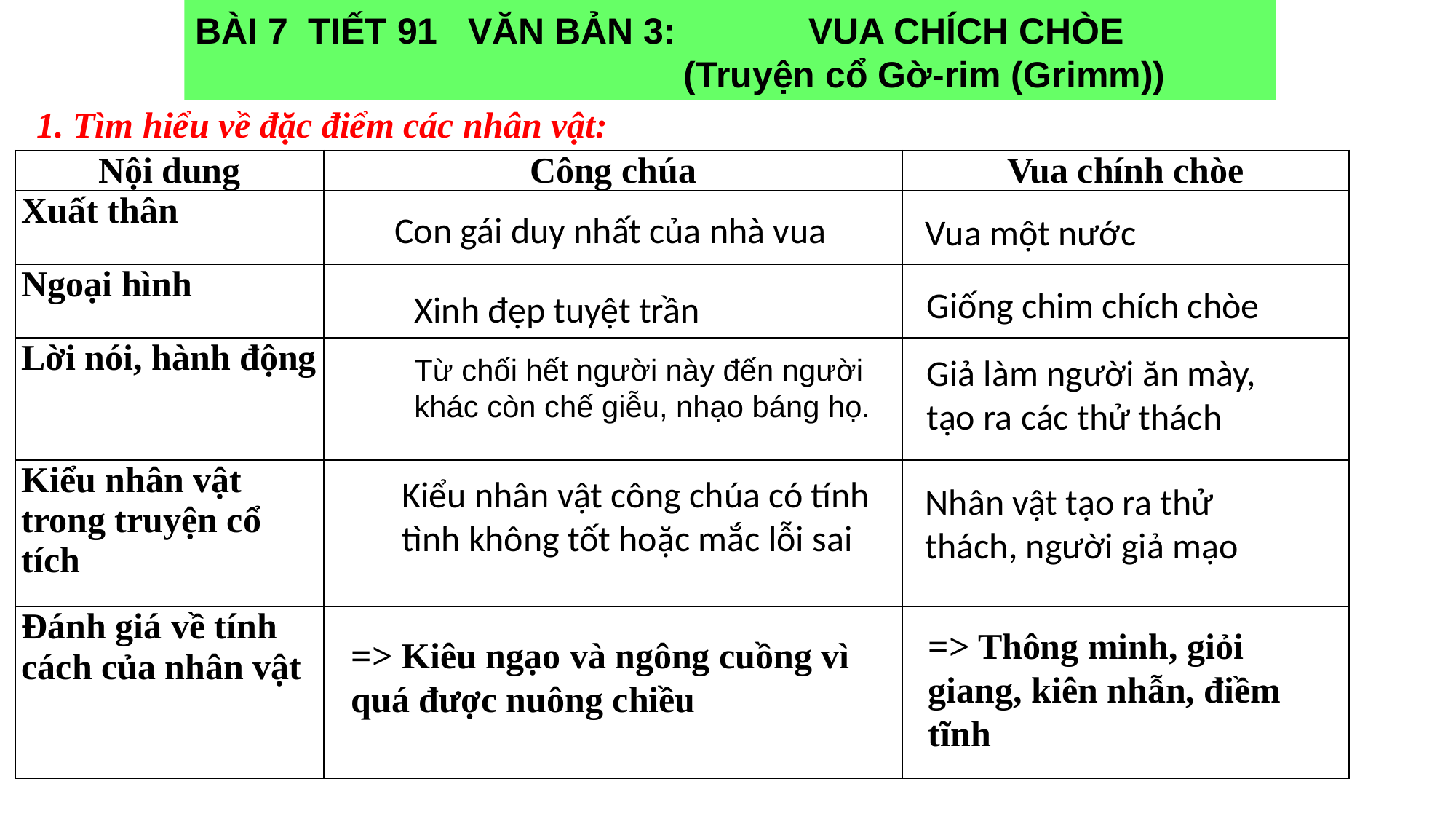

BÀI 7  TIẾT 91   VĂN BẢN 3:             VUA CHÍCH CHÒE
                                                (Truyện cổ Gờ-rim (Grimm))
1. Tìm hiểu về đặc điểm các nhân vật:
| Nội dung | Công chúa | Vua chính chòe |
| --- | --- | --- |
| Xuất thân |  |  |
| Ngoại hình |  |  |
| Lời nói, hành động |  |  |
| Kiểu nhân vật trong truyện cổ tích |  |  |
| Đánh giá về tính cách của nhân vật |  |  |
Con gái duy nhất của nhà vua
Vua một nước
Giống chim chích chòe
Xinh đẹp tuyệt trần
Giả làm người ăn mày, tạo ra các thử thách
Từ chối hết người này đến người khác còn chế giễu, nhạo báng họ.
Kiểu nhân vật công chúa có tính tình không tốt hoặc mắc lỗi sai
Nhân vật tạo ra thử thách, người giả mạo
=> Thông minh, giỏi giang, kiên nhẫn, điềm tĩnh
=> Kiêu ngạo và ngông cuồng vì quá được nuông chiều